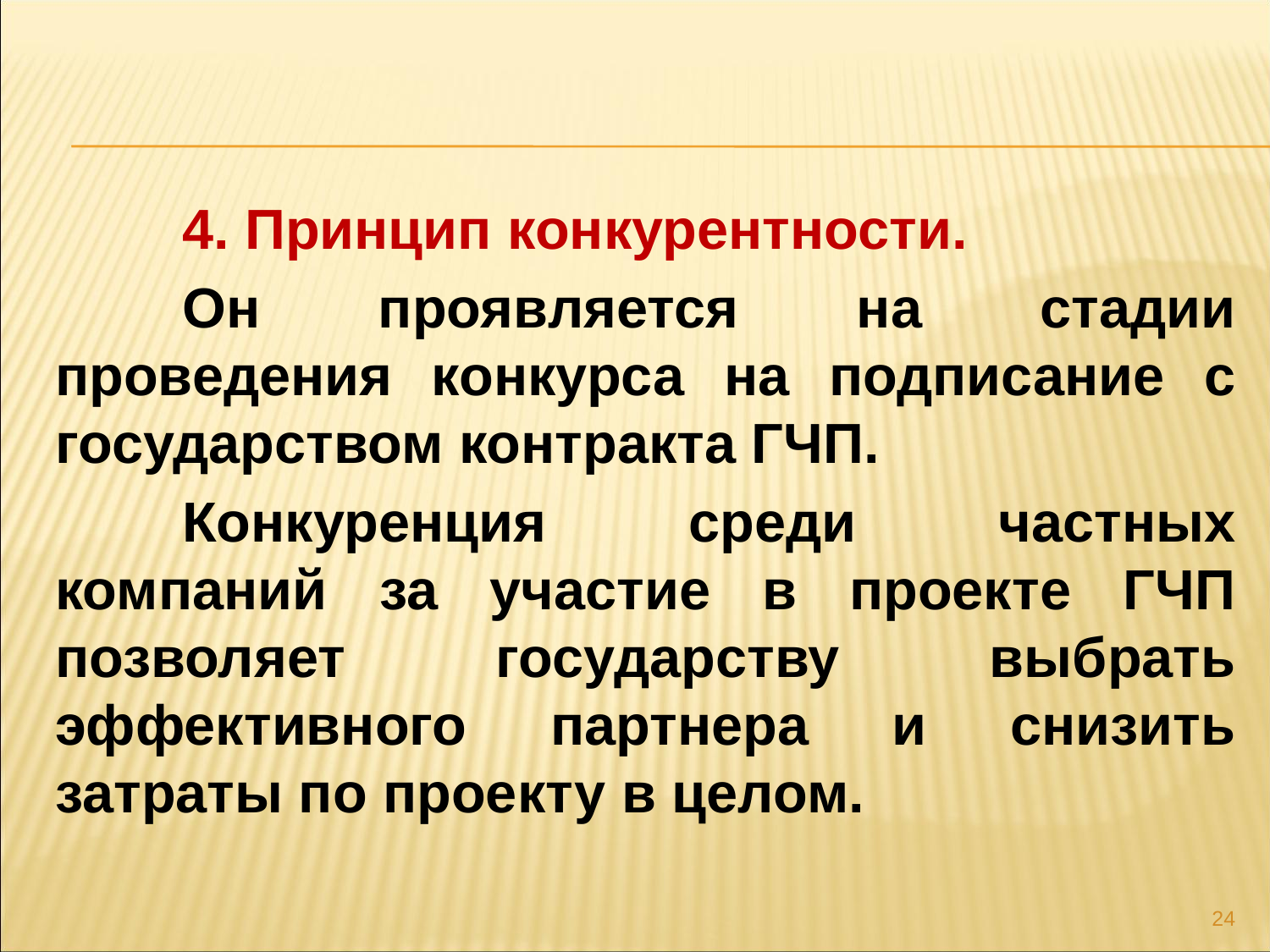

4. Принцип конкурентности.
	Он проявляется на стадии проведения конкурса на подписание с государством контракта ГЧП.
	Конкуренция среди частных компаний за участие в проекте ГЧП позволяет государству выбрать эффективного партнера и снизить затраты по проекту в целом.

24